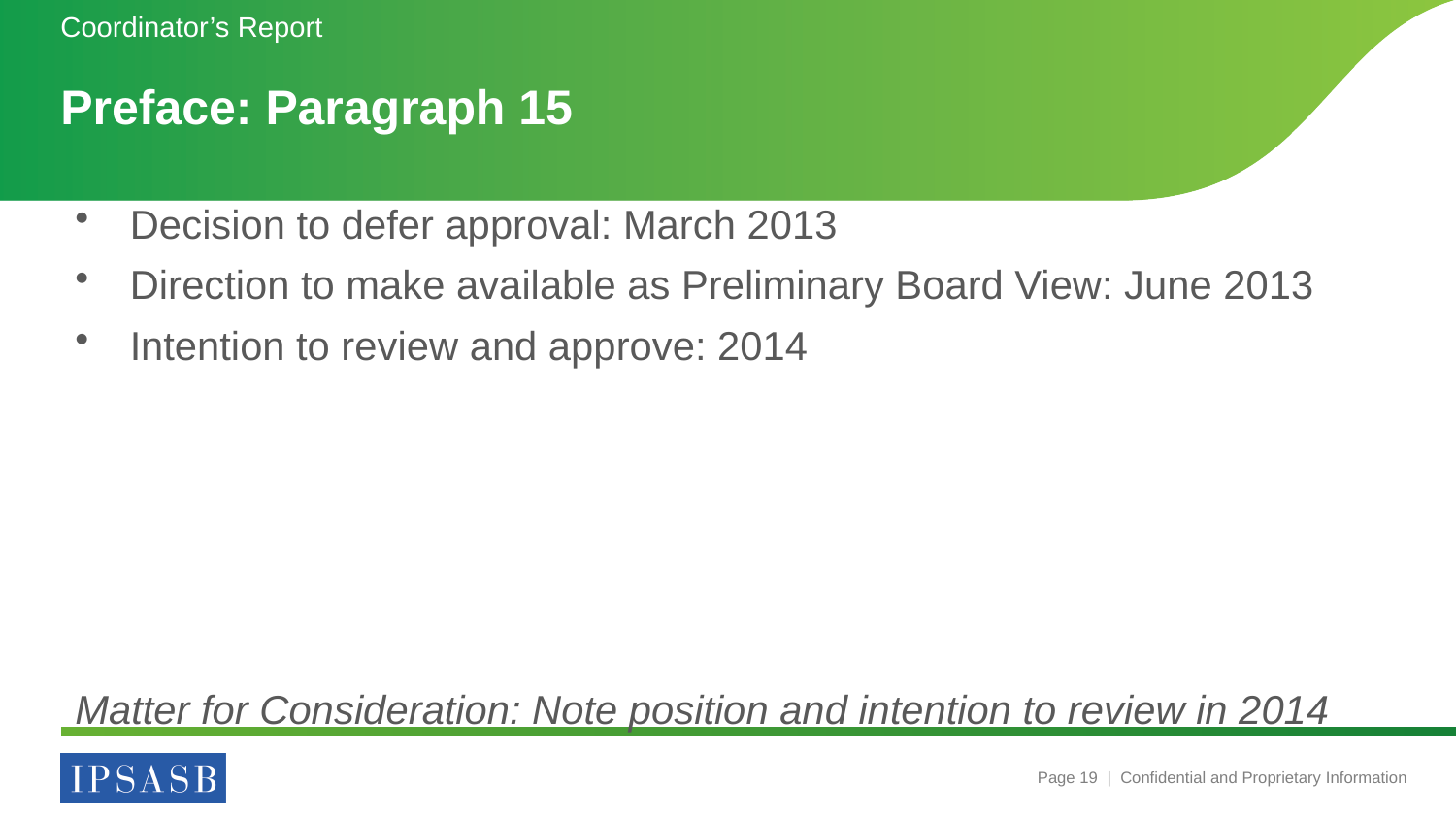

Coordinator’s Report

# Preface: Paragraph 15
Decision to defer approval: March 2013
Direction to make available as Preliminary Board View: June 2013
Intention to review and approve: 2014

Matter for Consideration: Note position and intention to review in 2014